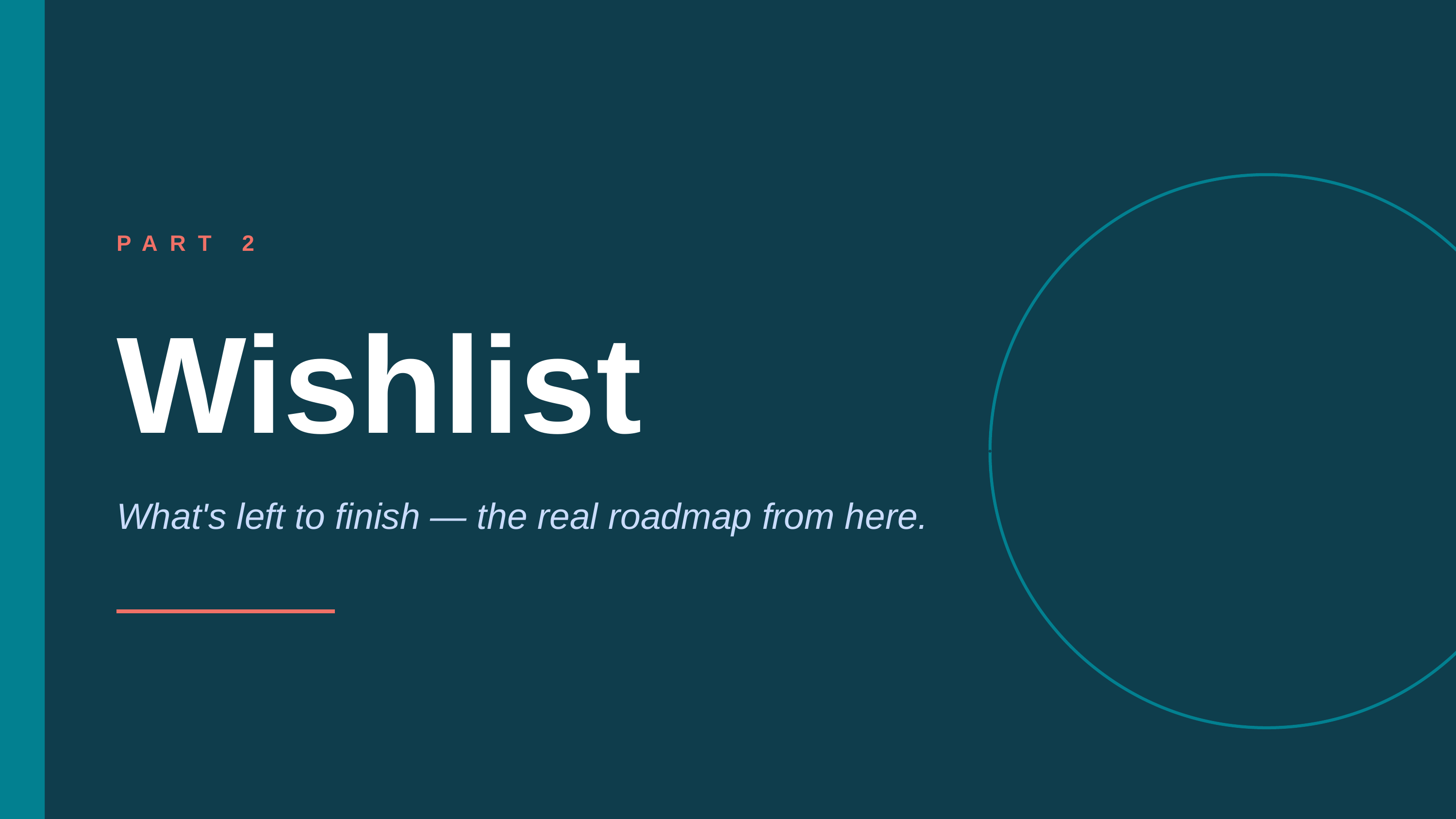

PART 2

Wishlist

What's left to finish — the real roadmap from here.